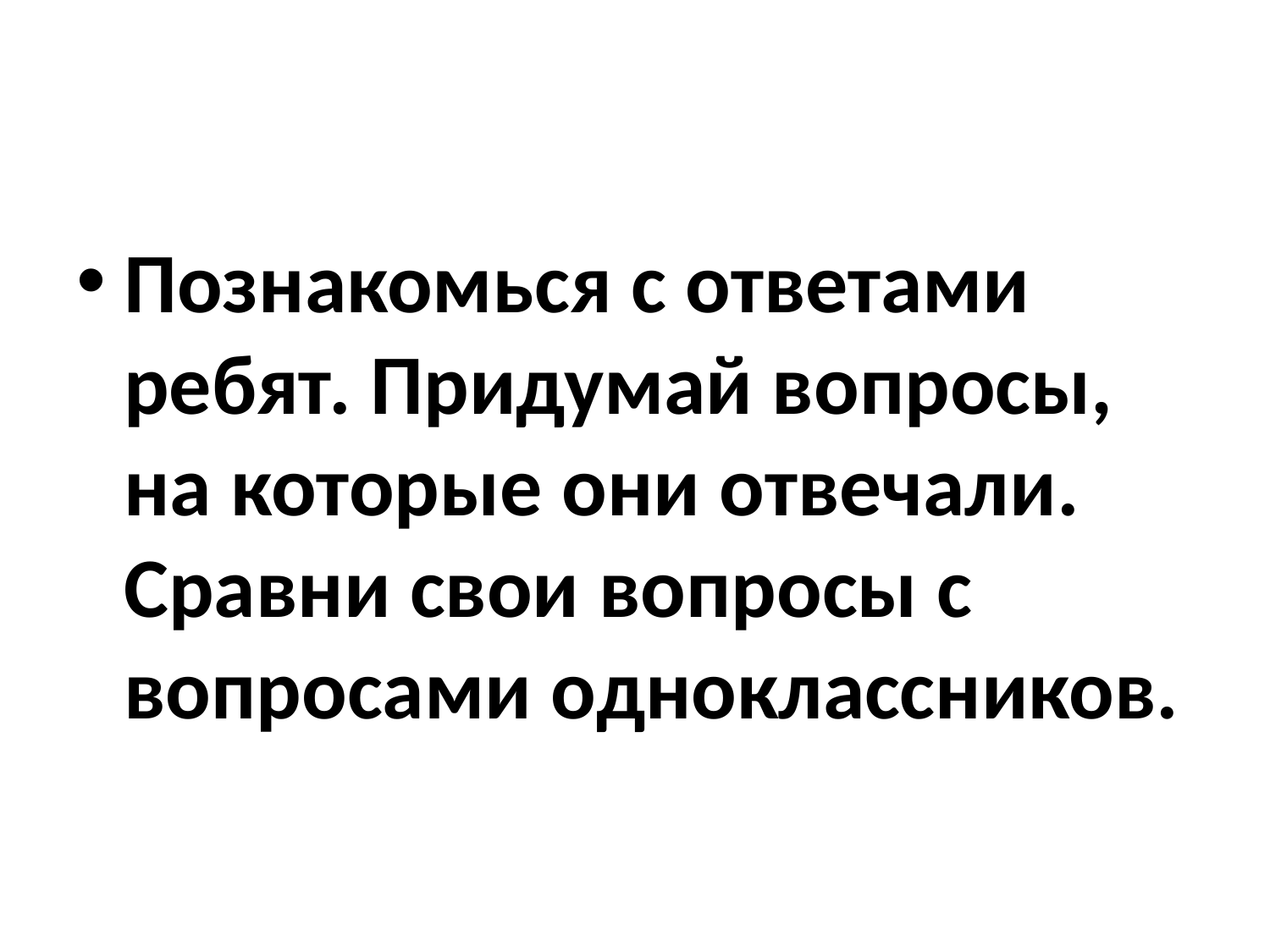

#
Познакомься с ответами ребят. Придумай вопросы, на которые они отвечали. Сравни свои вопросы с вопросами одноклассников.